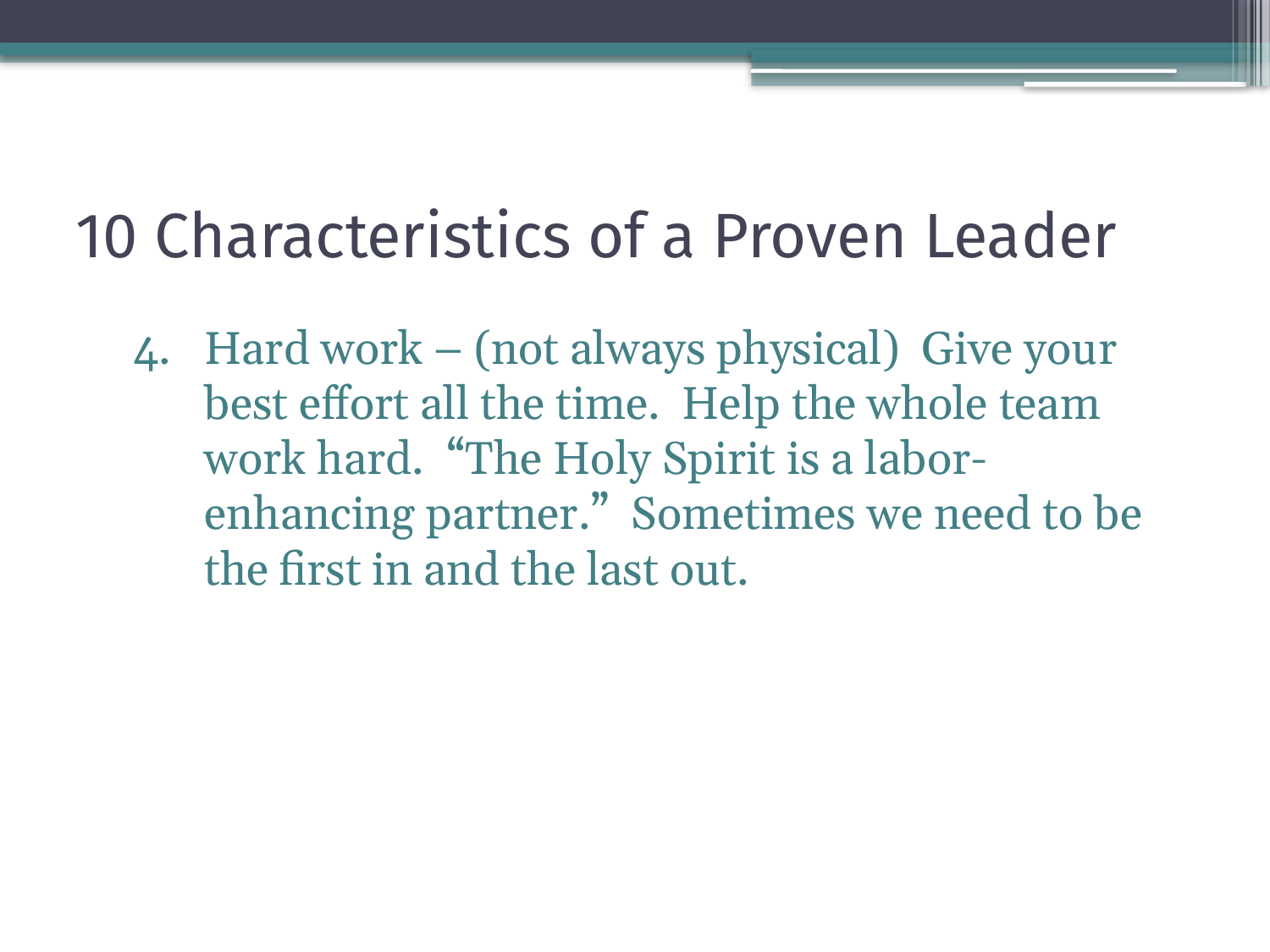

# 10 Characteristics of a Proven Leader
Hard work – (not always physical)  Give your best effort all the time.  Help the whole team work hard.  “The Holy Spirit is a labor-enhancing partner.”  Sometimes we need to be the first in and the last out.